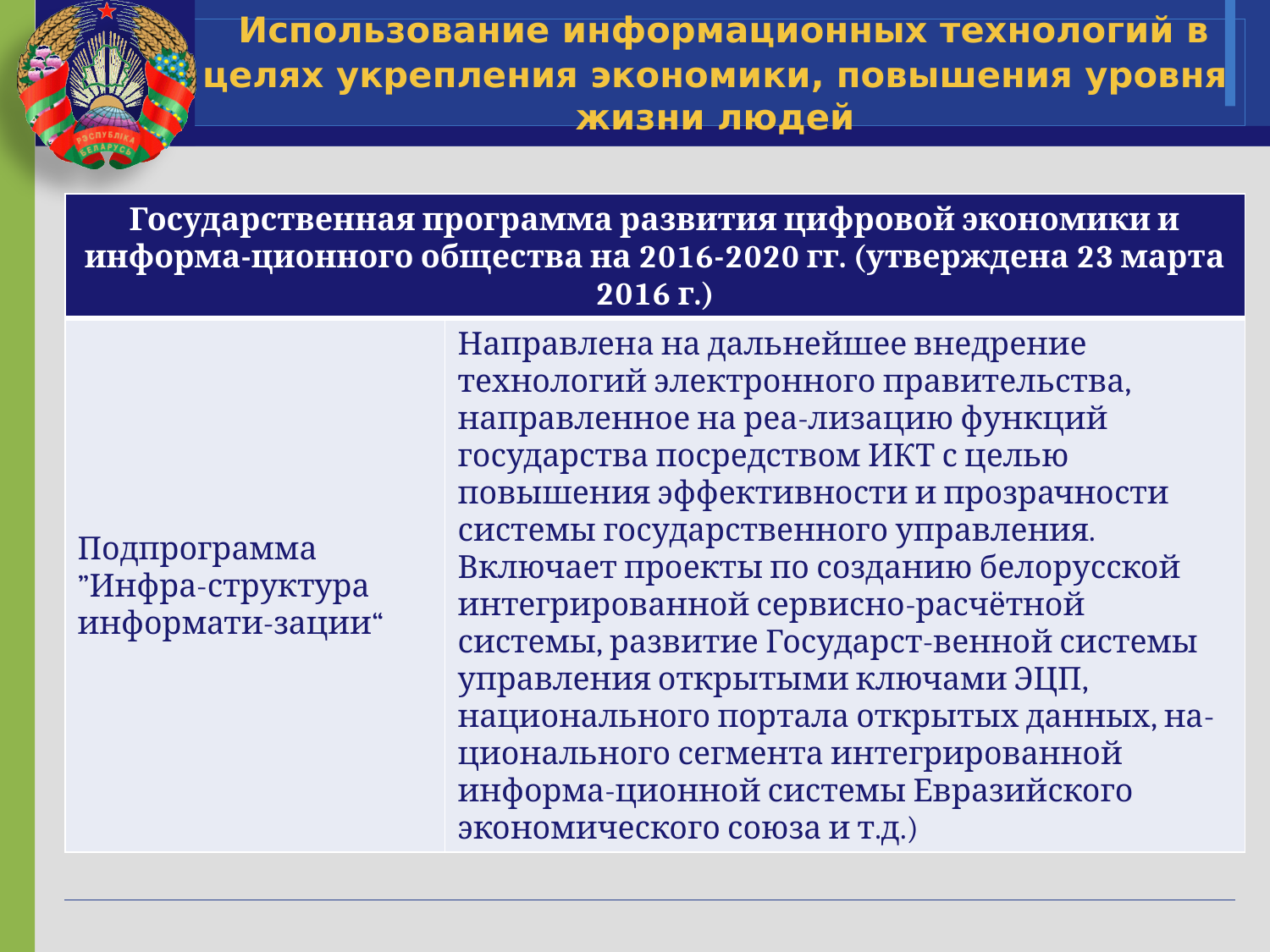

# Использование информационных технологий в целях укрепления экономики, повышения уровня жизни людей
| Государственная программа развития цифровой экономики и информа-ционного общества на 2016-2020 гг. (утверждена 23 марта 2016 г.) |  |
| --- | --- |
| Подпрограмма ”Инфра-структура информати-зации“ | Направлена на дальнейшее внедрение технологий электронного правительства, направленное на реа-лизацию функций государства посредством ИКТ с целью повышения эффективности и прозрачности системы государственного управления. Включает проекты по созданию белорусской интегрированной сервисно-расчётной системы, развитие Государст-венной системы управления открытыми ключами ЭЦП, национального портала открытых данных, на-ционального сегмента интегрированной информа-ционной системы Евразийского экономического союза и т.д.) |